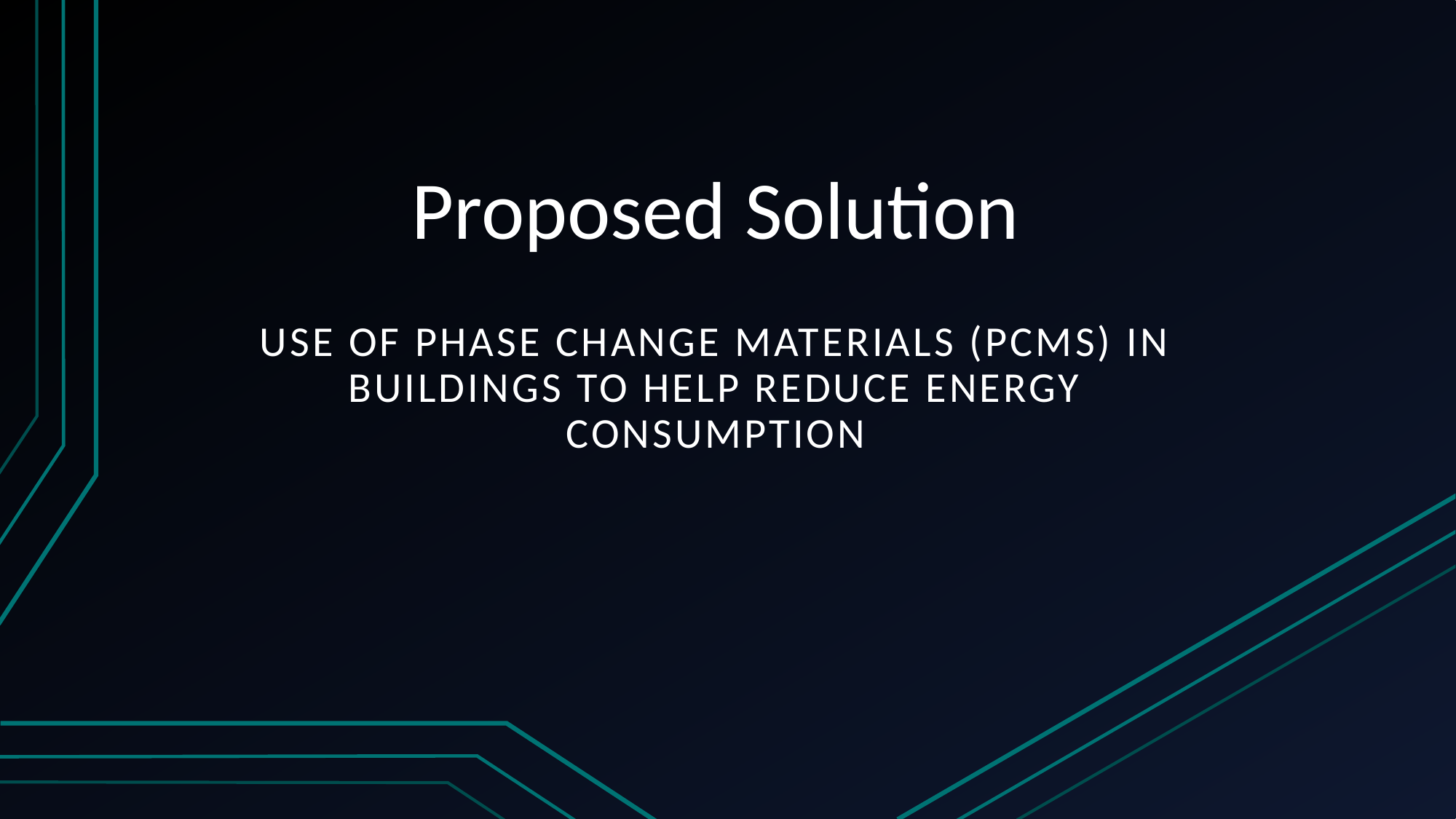

# Proposed Solution
use of Phase Change Materials (PCMs) in buildings to help reduce energy consumption